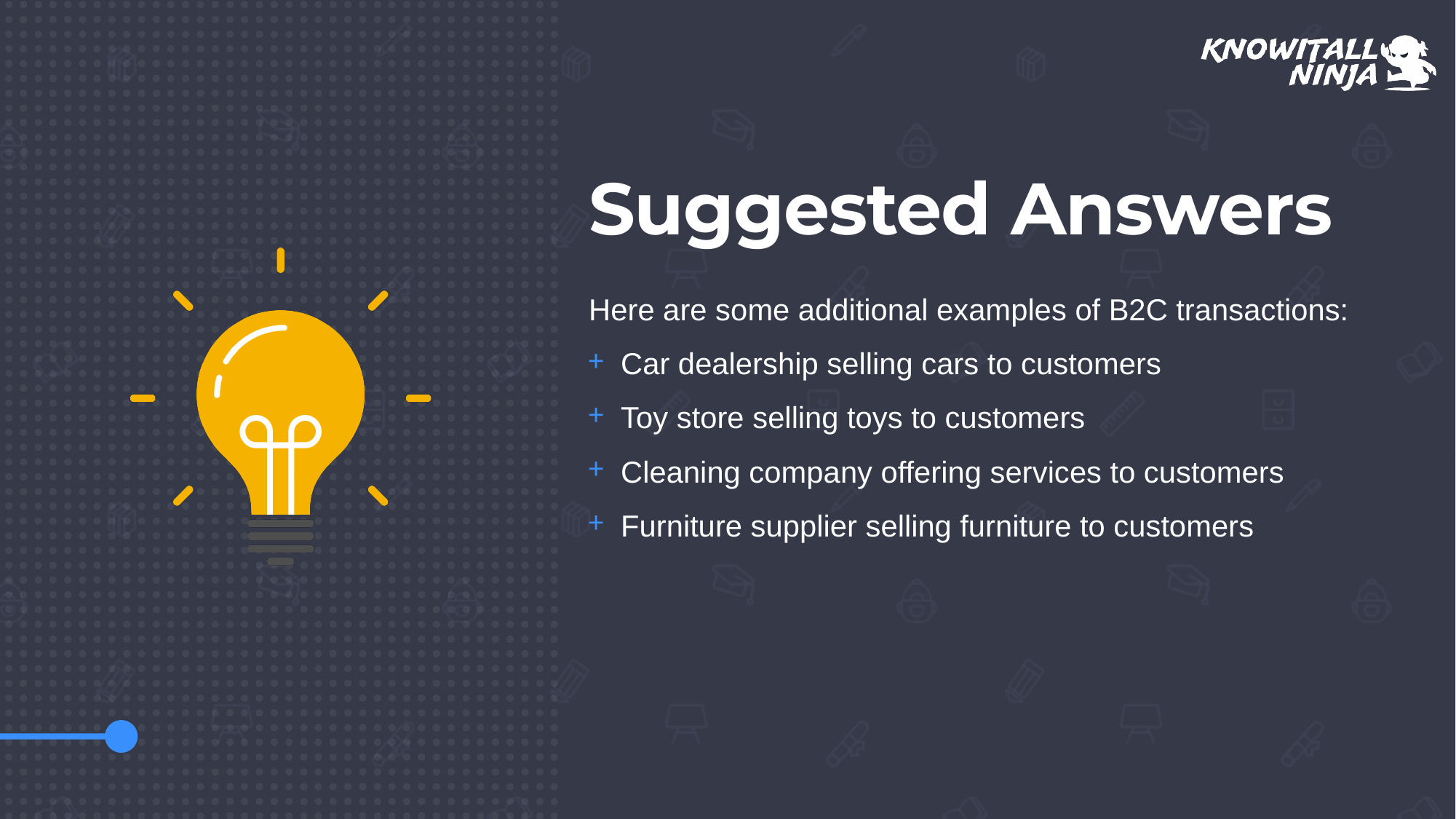

# Suggested Answers
Here are some additional examples of B2C transactions:
Car dealership selling cars to customers
Toy store selling toys to customers
Cleaning company offering services to customers
Furniture supplier selling furniture to customers